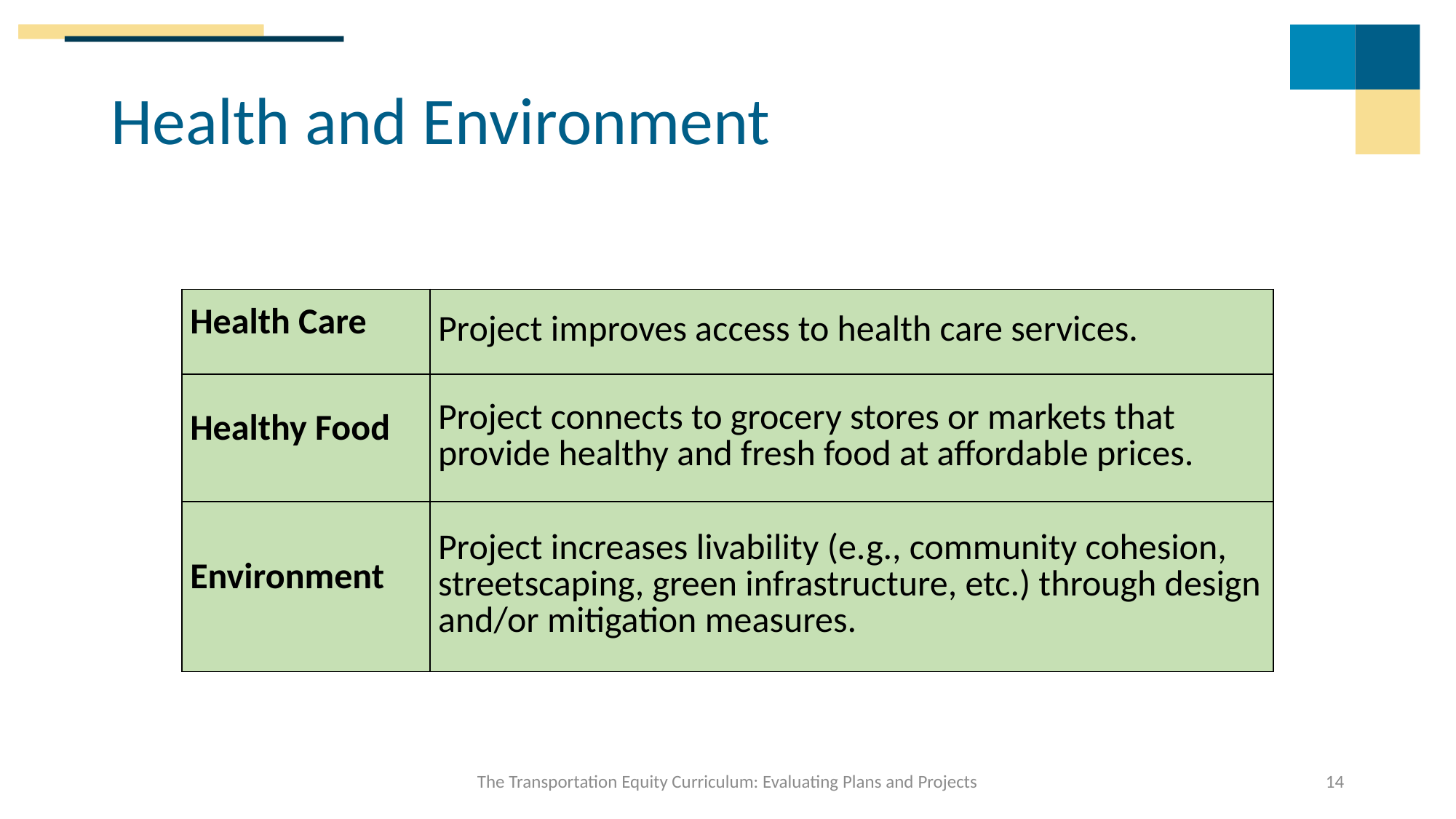

# Health and Environment
| Health Care | Project improves access to health care services. |
| --- | --- |
| Healthy Food | Project connects to grocery stores or markets that provide healthy and fresh food at affordable prices. |
| Environment | Project increases livability (e.g., community cohesion, streetscaping, green infrastructure, etc.) through design and/or mitigation measures. |
The Transportation Equity Curriculum: Evaluating Plans and Projects
14